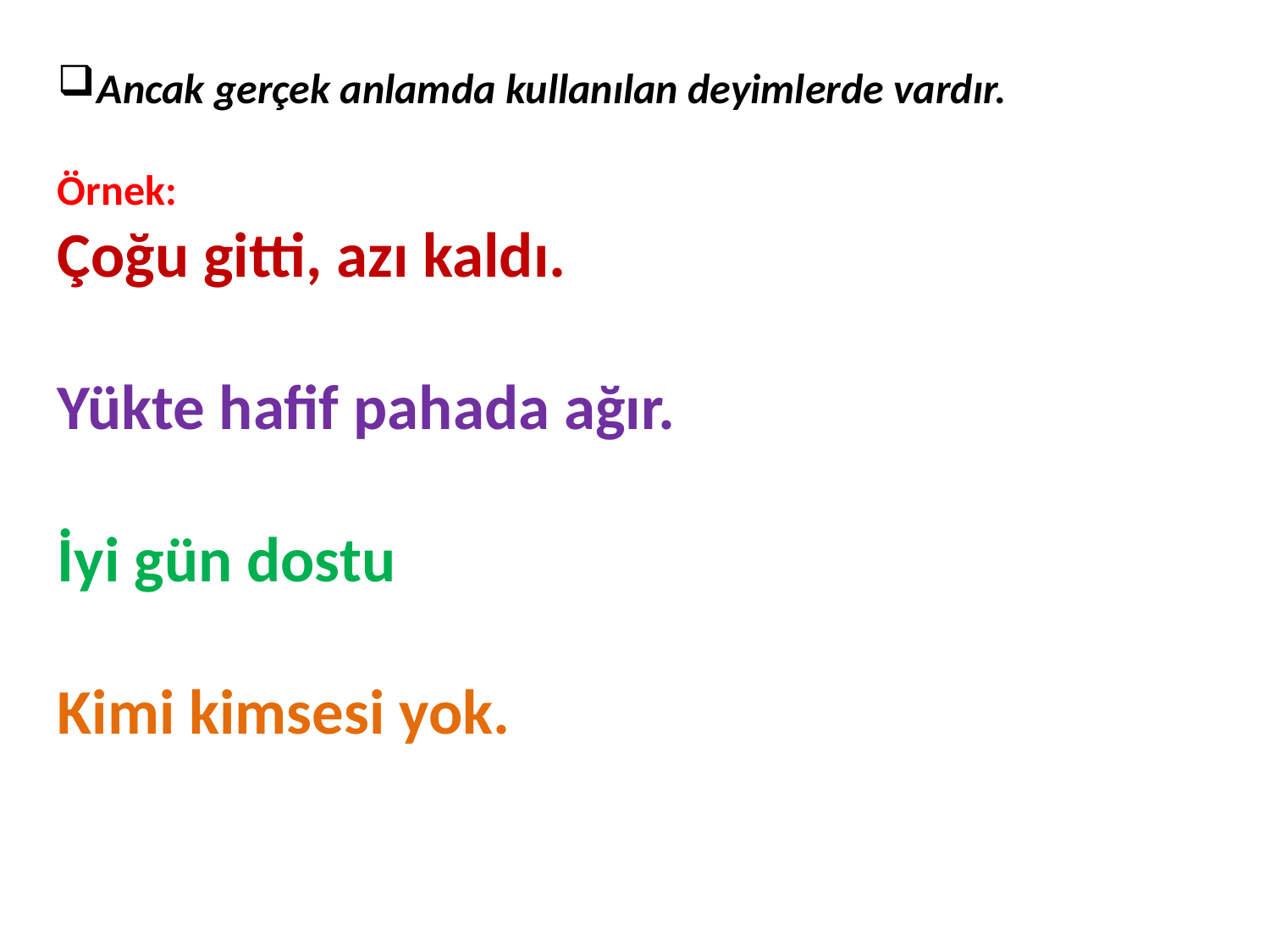

Ancak gerçek anlamda kullanılan deyimlerde vardır.

Örnek:
Çoğu gitti, azı kaldı.

Yükte hafif pahada ağır.

İyi gün dostu

Kimi kimsesi yok.